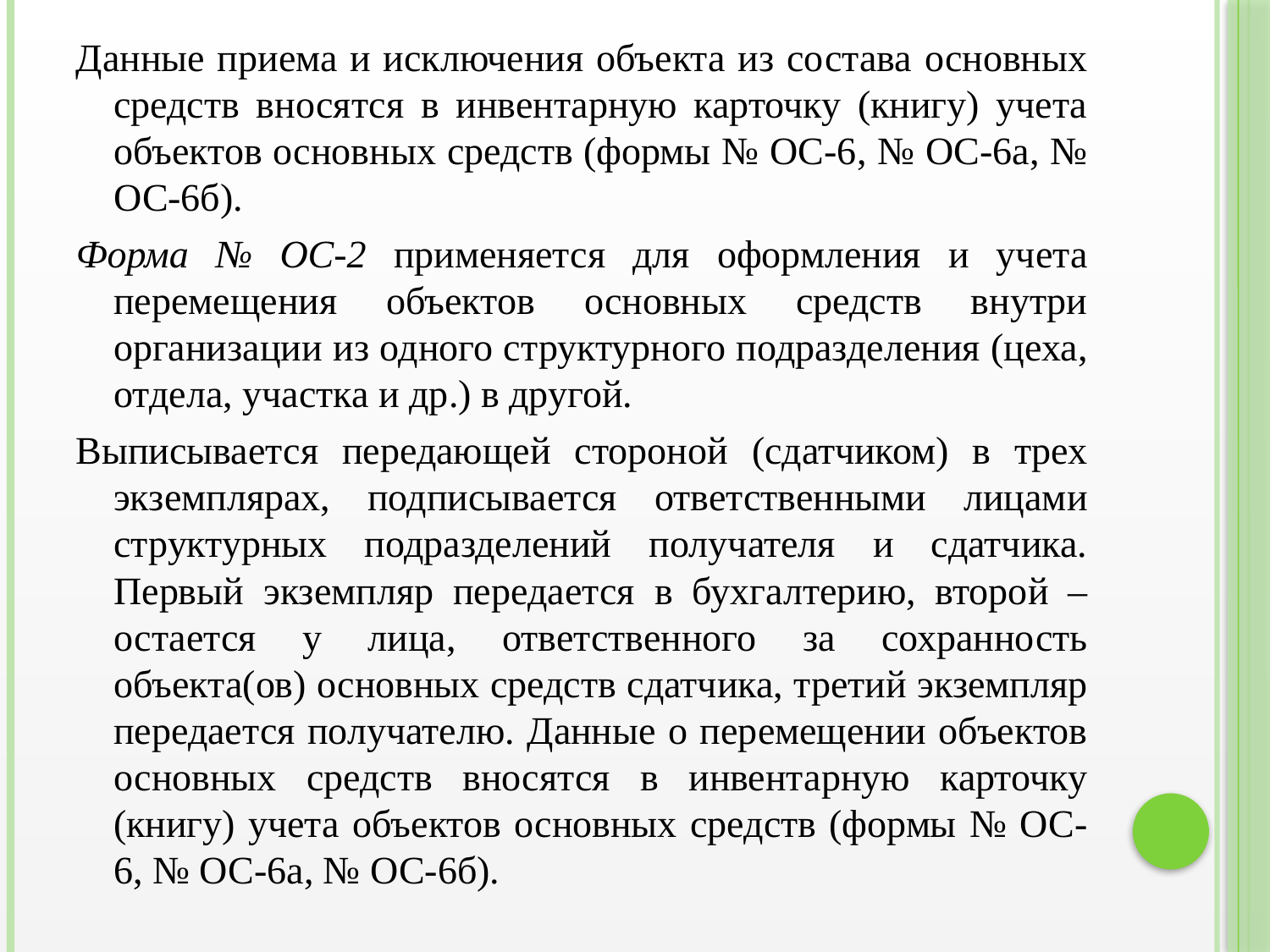

Данные приема и исключения объекта из состава основных средств вносятся в инвентарную карточку (книгу) учета объектов основных средств (формы № ОС-6, № ОС-6а, № ОС-6б).
Форма № ОС-2 применяется для оформления и учета перемещения объектов основных средств внутри организации из одного структурного подразделения (цеха, отдела, участка и др.) в другой.
Выписывается передающей стороной (сдатчиком) в трех экземплярах, подписывается ответственными лицами структурных подразделений получателя и сдатчика. Первый экземпляр передается в бухгалтерию, второй – остается у лица, ответственного за сохранность объекта(ов) основных средств сдатчика, третий экземпляр передается получателю. Данные о перемещении объектов основных средств вносятся в инвентарную карточку (книгу) учета объектов основных средств (формы № ОС-6, № ОС-6а, № ОС-6б).